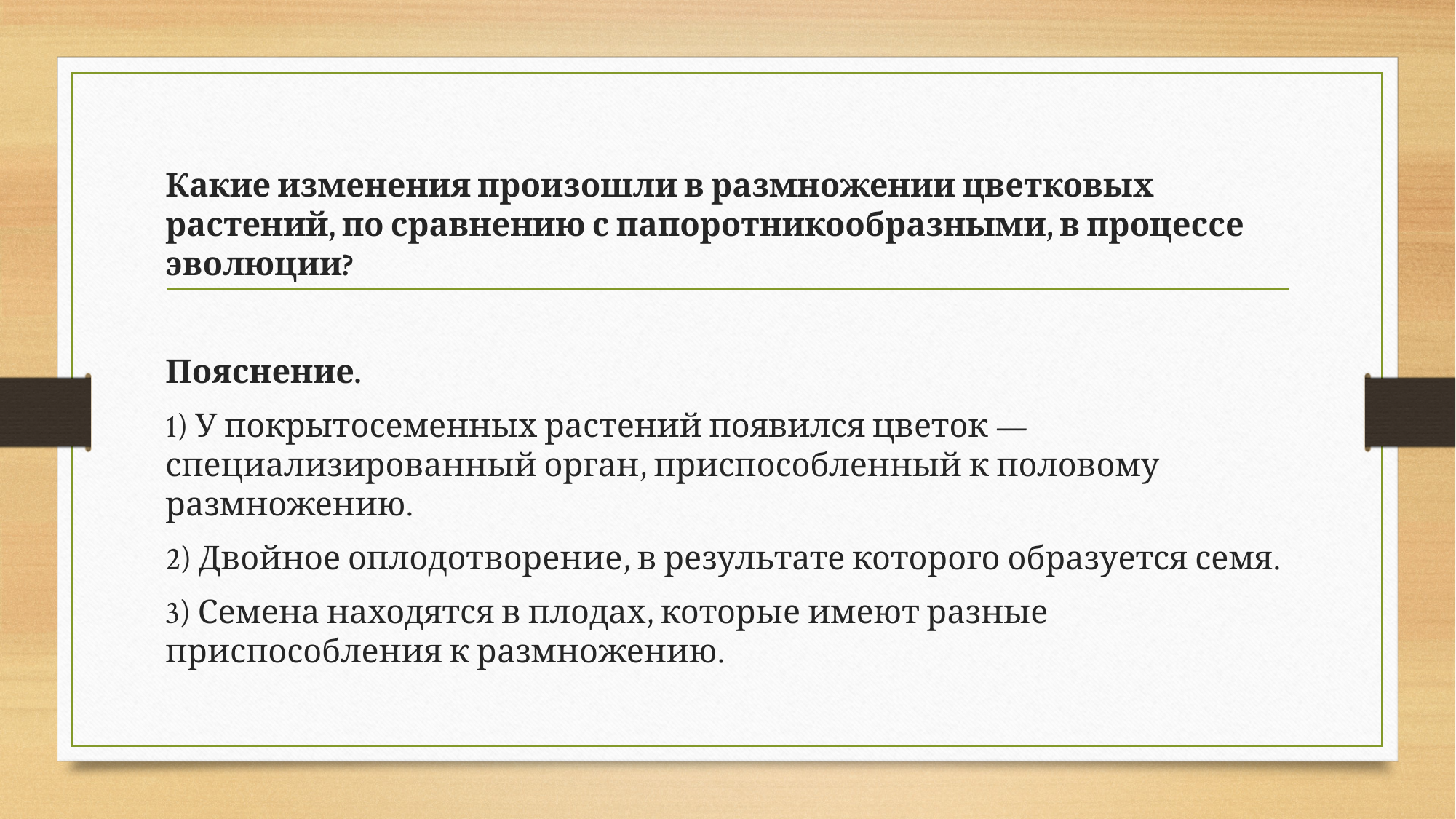

#
Какие изменения произошли в размножении цветковых растений, по сравнению с папоротникообразными, в процессе эволюции?

Пояснение.
1) У покрытосеменных растений появился цветок — специализированный орган, приспособленный к половому размножению.
2) Двойное оплодотворение, в результате которого образуется семя.
3) Семена находятся в плодах, которые имеют разные приспособления к размножению.